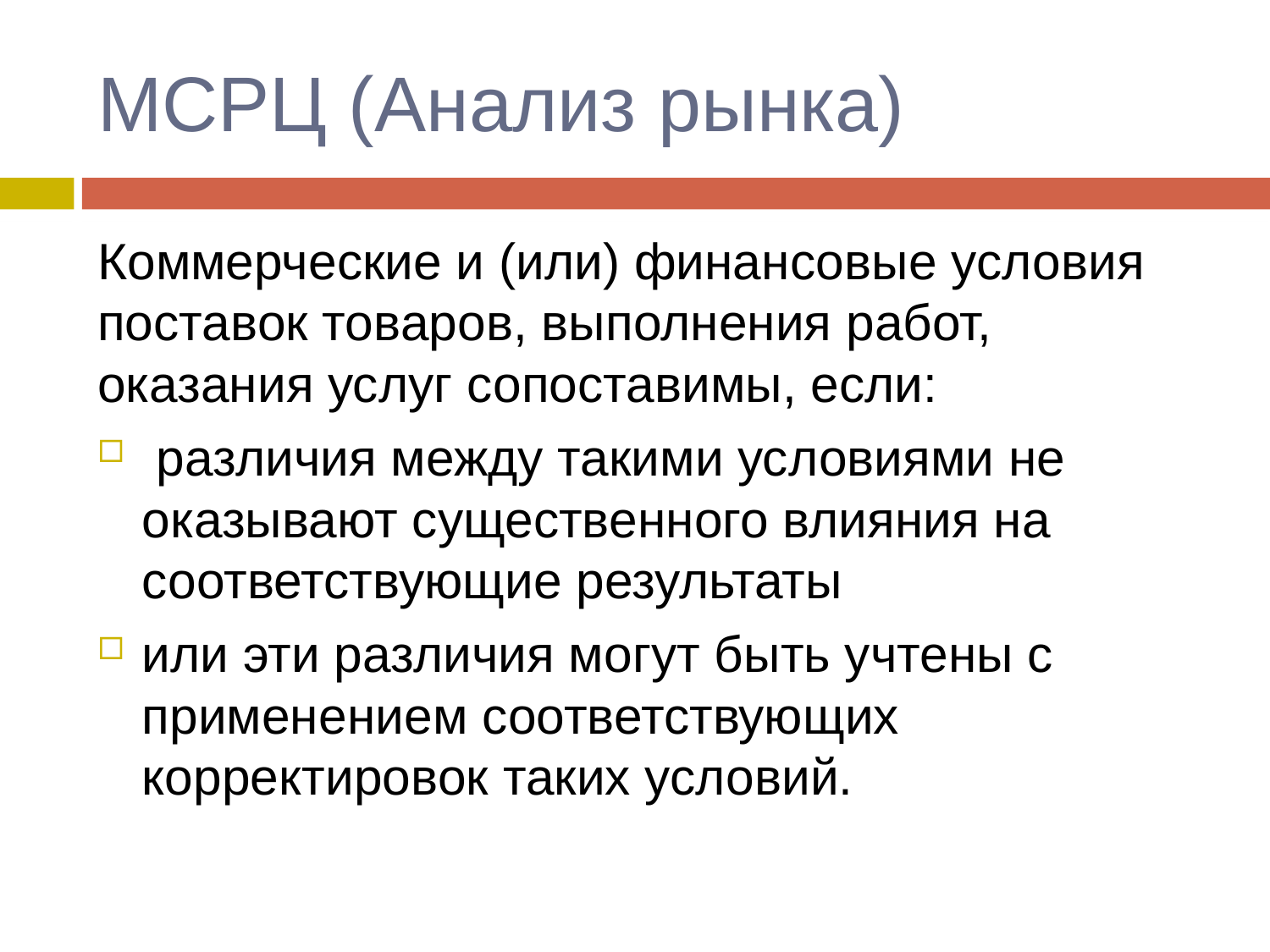

# МСРЦ (Анализ рынка)
Коммерческие и (или) финансовые условия поставок товаров, выполнения работ, оказания услуг сопоставимы, если:
 различия между такими условиями не оказывают существенного влияния на соответствующие результаты
или эти различия могут быть учтены с применением соответствующих корректировок таких условий.